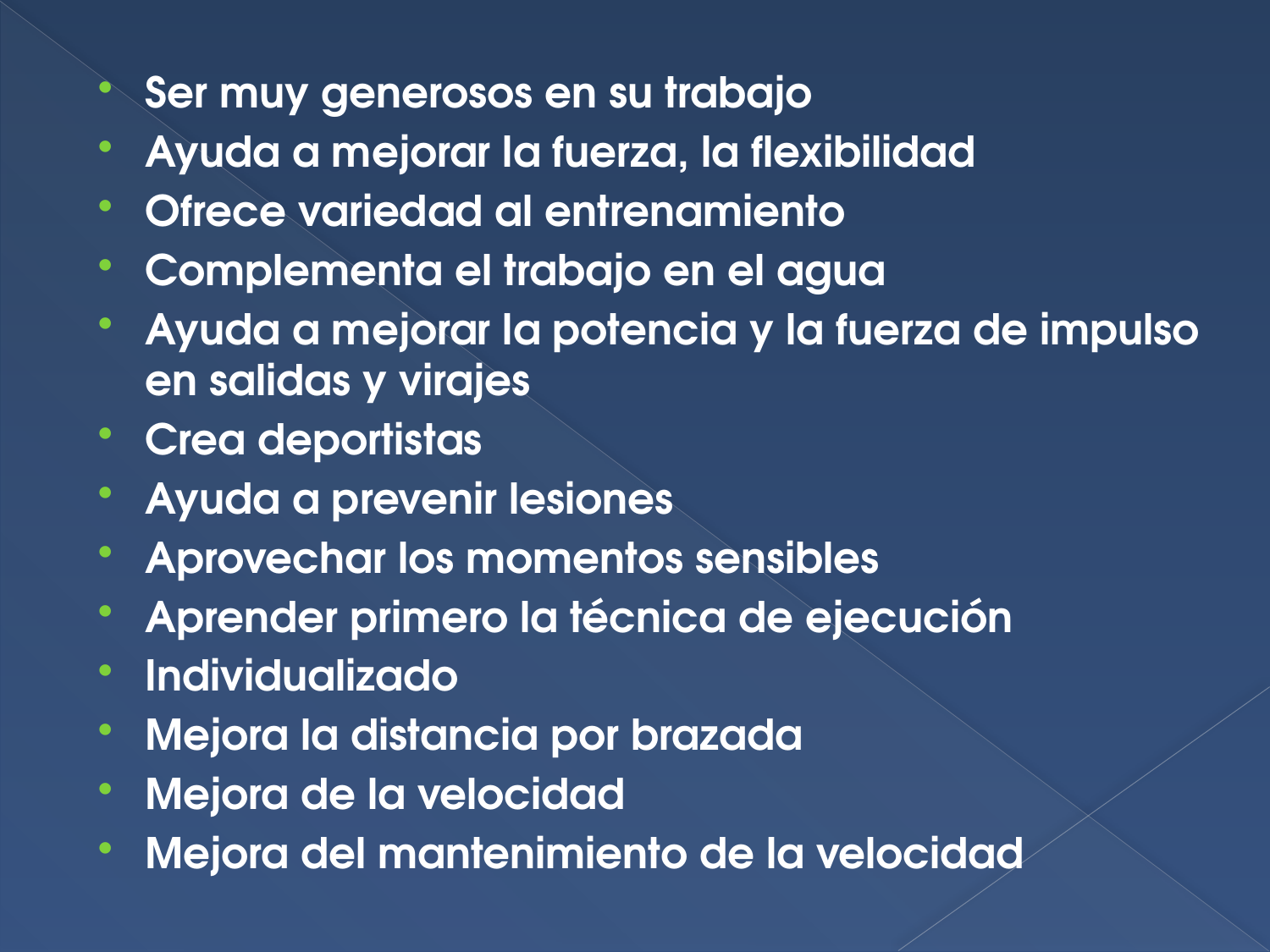

Ser muy generosos en su trabajo
Ayuda a mejorar la fuerza, la flexibilidad
Ofrece variedad al entrenamiento
Complementa el trabajo en el agua
Ayuda a mejorar la potencia y la fuerza de impulso en salidas y virajes
Crea deportistas
Ayuda a prevenir lesiones
Aprovechar los momentos sensibles
Aprender primero la técnica de ejecución
Individualizado
Mejora la distancia por brazada
Mejora de la velocidad
Mejora del mantenimiento de la velocidad